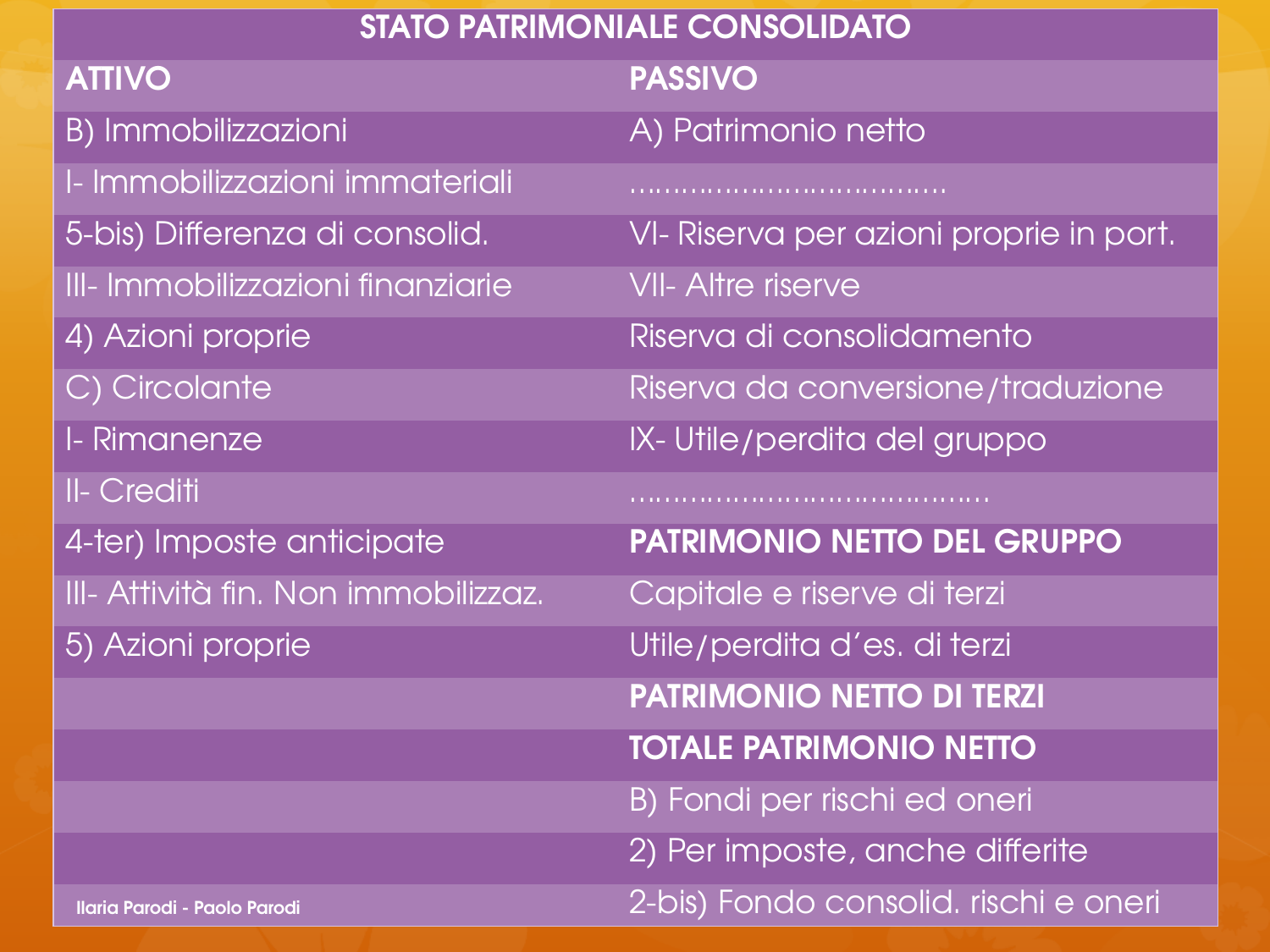

| STATO PATRIMONIALE CONSOLIDATO |  |
| --- | --- |
| ATTIVO | PASSIVO |
| B) Immobilizzazioni | A) Patrimonio netto |
| I- Immobilizzazioni immateriali | ………………………………. |
| 5-bis) Differenza di consolid. | VI- Riserva per azioni proprie in port. |
| III- Immobilizzazioni finanziarie | VII- Altre riserve |
| 4) Azioni proprie | Riserva di consolidamento |
| C) Circolante | Riserva da conversione/traduzione |
| I- Rimanenze | IX- Utile/perdita del gruppo |
| II- Crediti | …………………………………… |
| 4-ter) Imposte anticipate | PATRIMONIO NETTO DEL GRUPPO |
| III- Attività fin. Non immobilizzaz. | Capitale e riserve di terzi |
| 5) Azioni proprie | Utile/perdita d’es. di terzi |
|  | PATRIMONIO NETTO DI TERZI |
|  | TOTALE PATRIMONIO NETTO |
|  | B) Fondi per rischi ed oneri |
|  | 2) Per imposte, anche differite |
|  | 2-bis) Fondo consolid. rischi e oneri |
54
Ilaria Parodi - Paolo Parodi